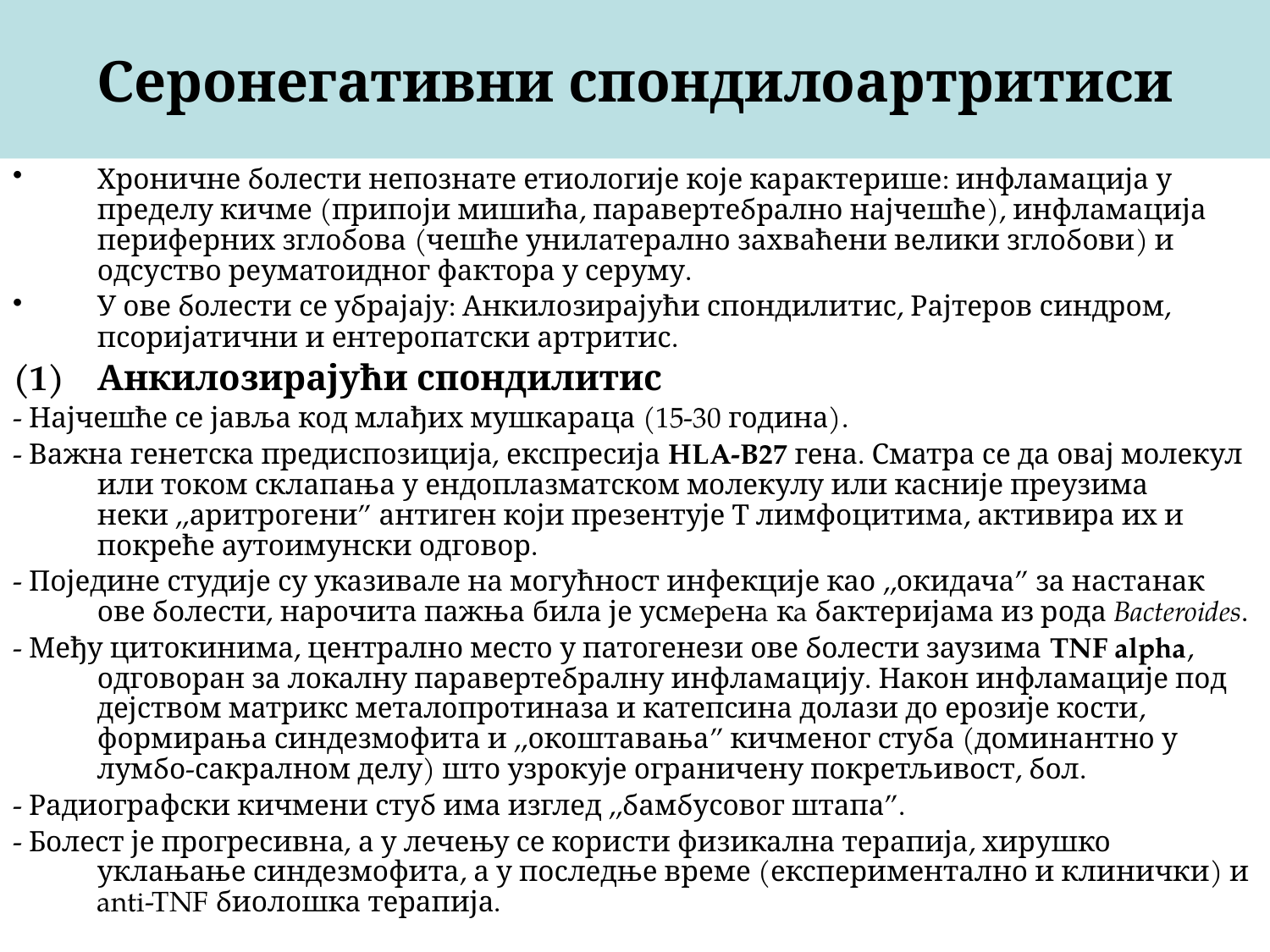

# Серонегативни спондилоартритиси
Хроничне болести непознате етиологије које карактерише: инфламација у пределу кичме (припоји мишића, паравертебрално најчешће), инфламација периферних зглобова (чешће унилатерално захваћени велики зглобови) и одсуство реуматоидног фактора у серуму.
У ове болести се убрајају: Анкилозирајући спондилитис, Рајтеров синдром, псоријатични и ентеропатски артритис.
Анкилозирајући спондилитис
- Најчешће се јавља код млађих мушкараца (15-30 година).
- Важна генетска предиспозиција, експресија HLA-B27 гена. Сматра се да овај молекул или током склапања у ендоплазматском молекулу или касније преузима неки ,,аритрогени” антиген који презентује Т лимфоцитима, активира их и покреће аутоимунски одговор.
- Поједине студије су указивале на могућност инфекције као ,,окидача” за настанак ове болести, нарочита пажња била је усмeрeнa кa бактеријама из рода Bacteroides.
- Међу цитокинима, централно место у патогенези ове болести заузима TNF alpha, одговоран за локалну паравертебралну инфламацију. Након инфламације под дејством матрикс металопротиназа и катепсина долази до ерозије кости, формирања синдезмофита и ,,окоштавања” кичменог стуба (доминантно у лумбо-сакралном делу) што узрокује ограничену покретљивост, бол.
- Радиографски кичмени стуб има изглед ,,бамбусовог штапа”.
- Болест је прогресивна, а у лечењу се користи физикална терапија, хирушко уклањање синдезмофита, а у последње време (експериментално и клинички) и anti-TNF биолошка терапија.